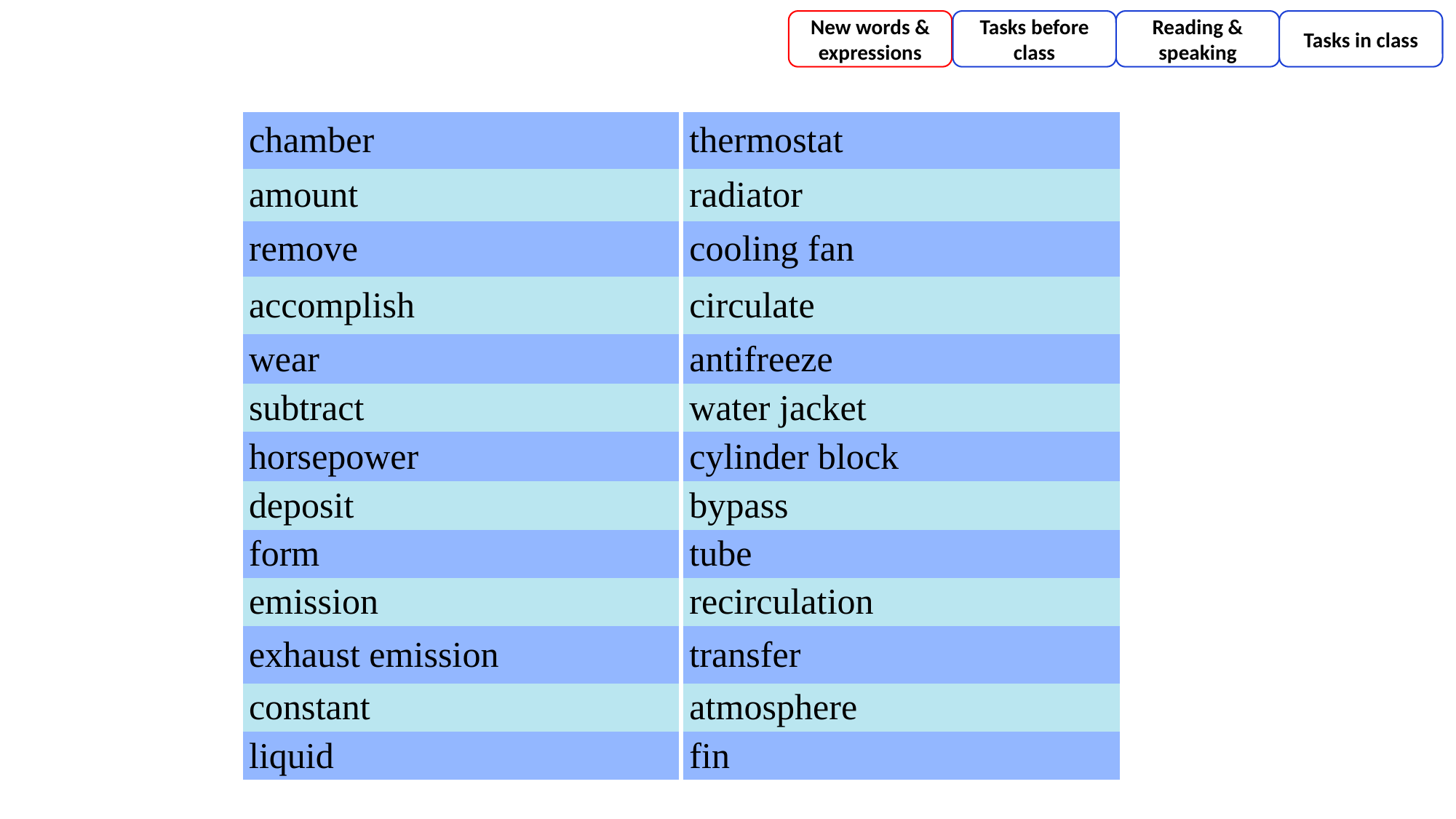

New words & expressions
Tasks before class
Reading & speaking
Tasks in class
| chamber | thermostat |
| --- | --- |
| amount | radiator |
| remove | cooling fan |
| accomplish | circulate |
| wear | antifreeze |
| subtract | water jacket |
| horsepower | cylinder block |
| deposit | bypass |
| form | tube |
| emission | recirculation |
| exhaust emission | transfer |
| constant | atmosphere |
| liquid | fin |